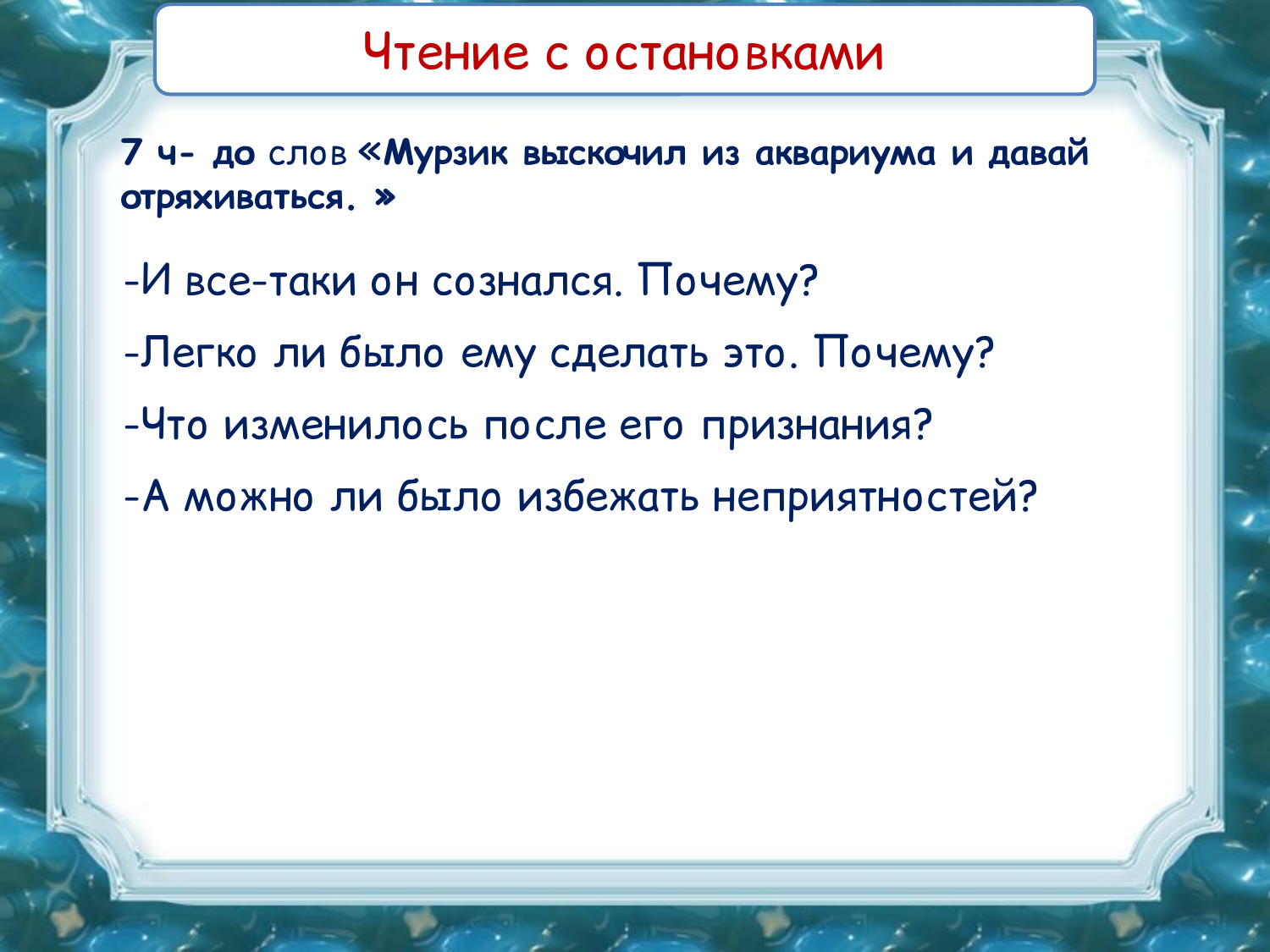

Чтение с остановками
7 ч- до слов «Мурзик выскочил из аквариума и давай отряхиваться. »

-И все-таки он сознался. Почему?
-Легко ли было ему сделать это. Почему?
-Что изменилось после его признания?
-А можно ли было избежать неприятностей?